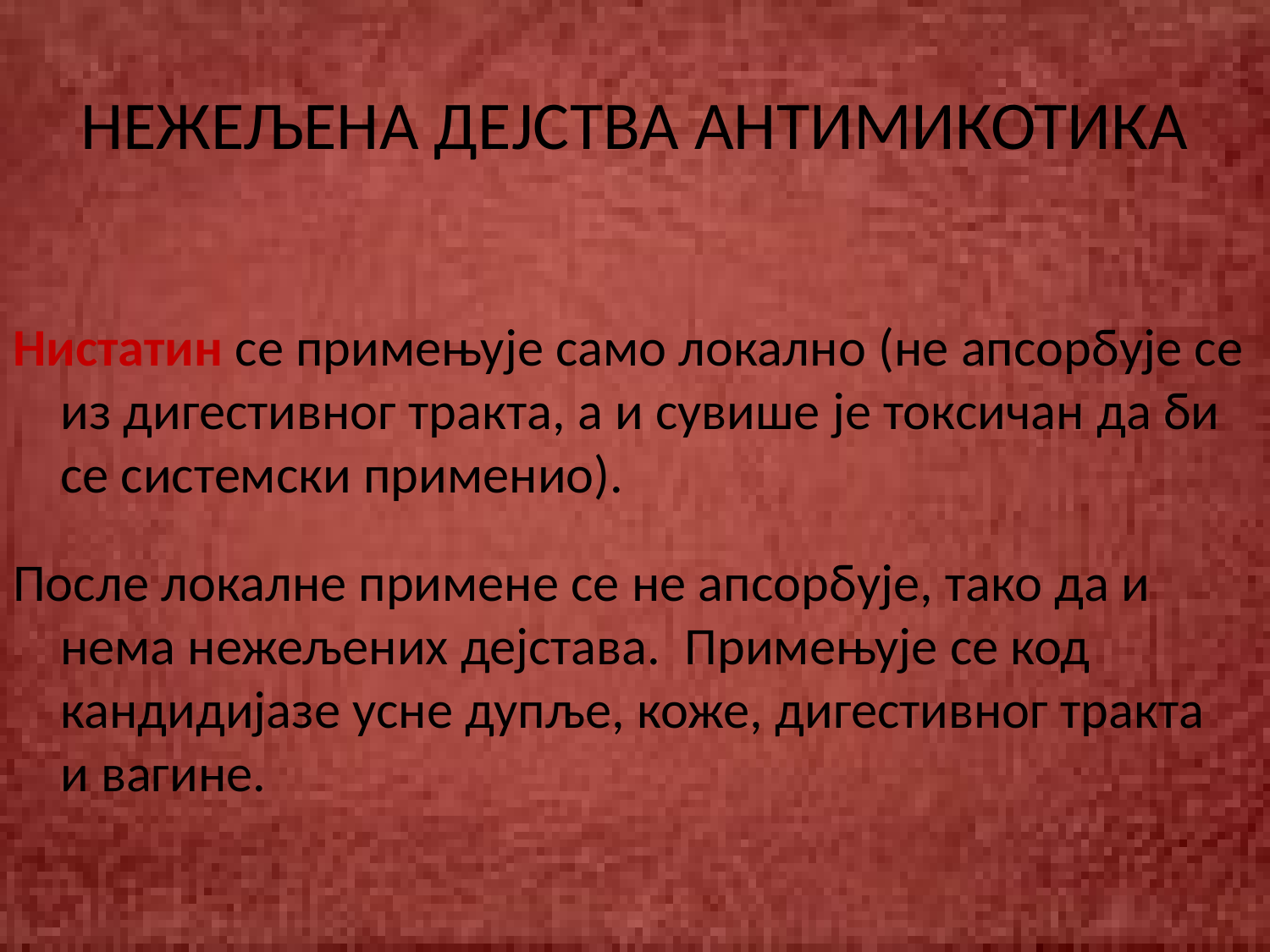

# НЕЖЕЉЕНА ДЕЈСТВА АНТИМИКОТИКА
Нистатин се примењује само локално (не апсорбује се из дигестивног тракта, а и сувише је токсичан да би се системски применио).

После локалне примене се не апсорбује, тако да и нема нежељених дејстава.  Примењује се код кандидијазе усне дупље, коже, дигестивног тракта  и вагине.